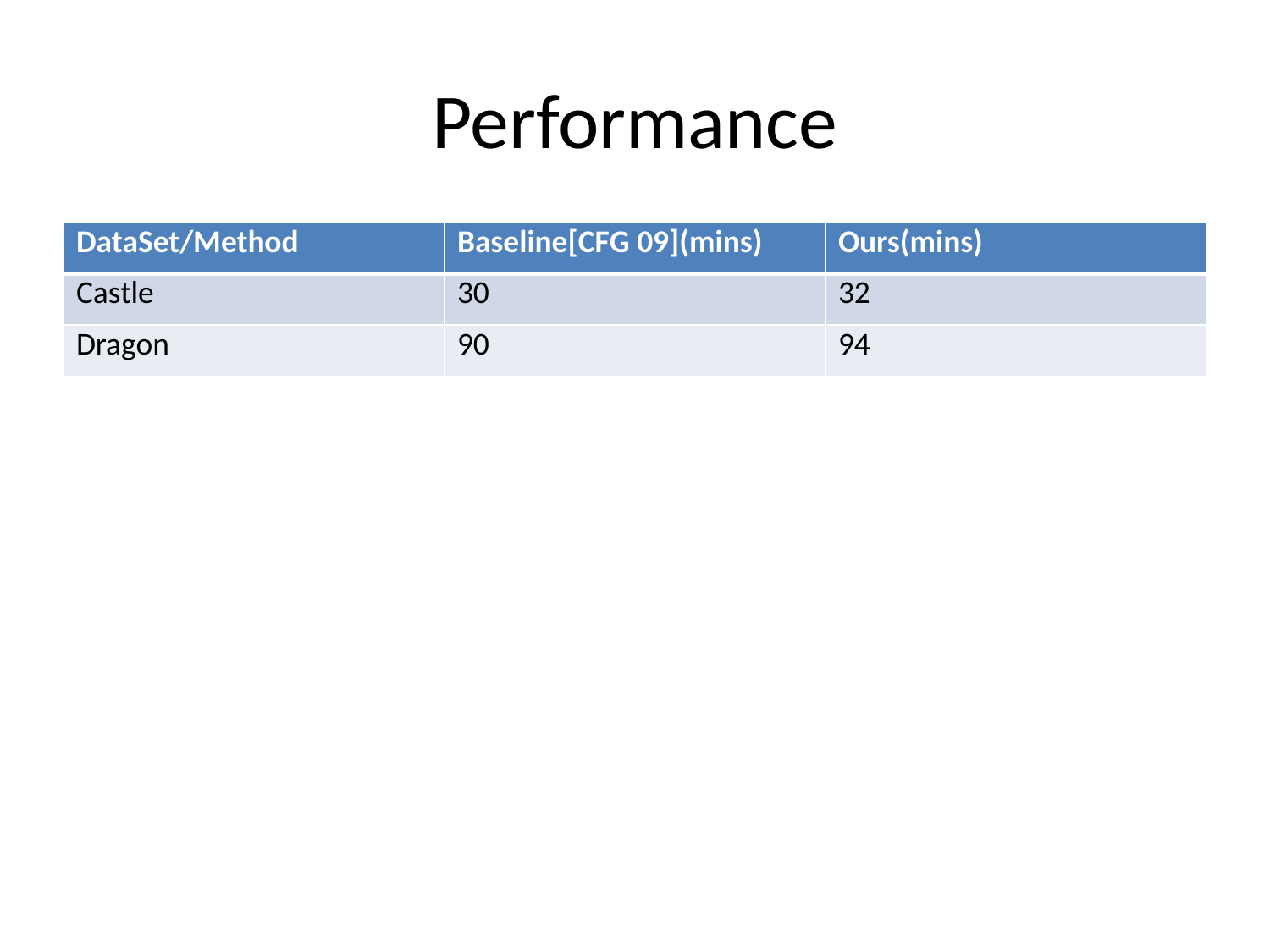

# Performance
| DataSet/Method | Baseline[CFG 09](mins) | Ours(mins) |
| --- | --- | --- |
| Castle | 30 | 32 |
| Dragon | 90 | 94 |